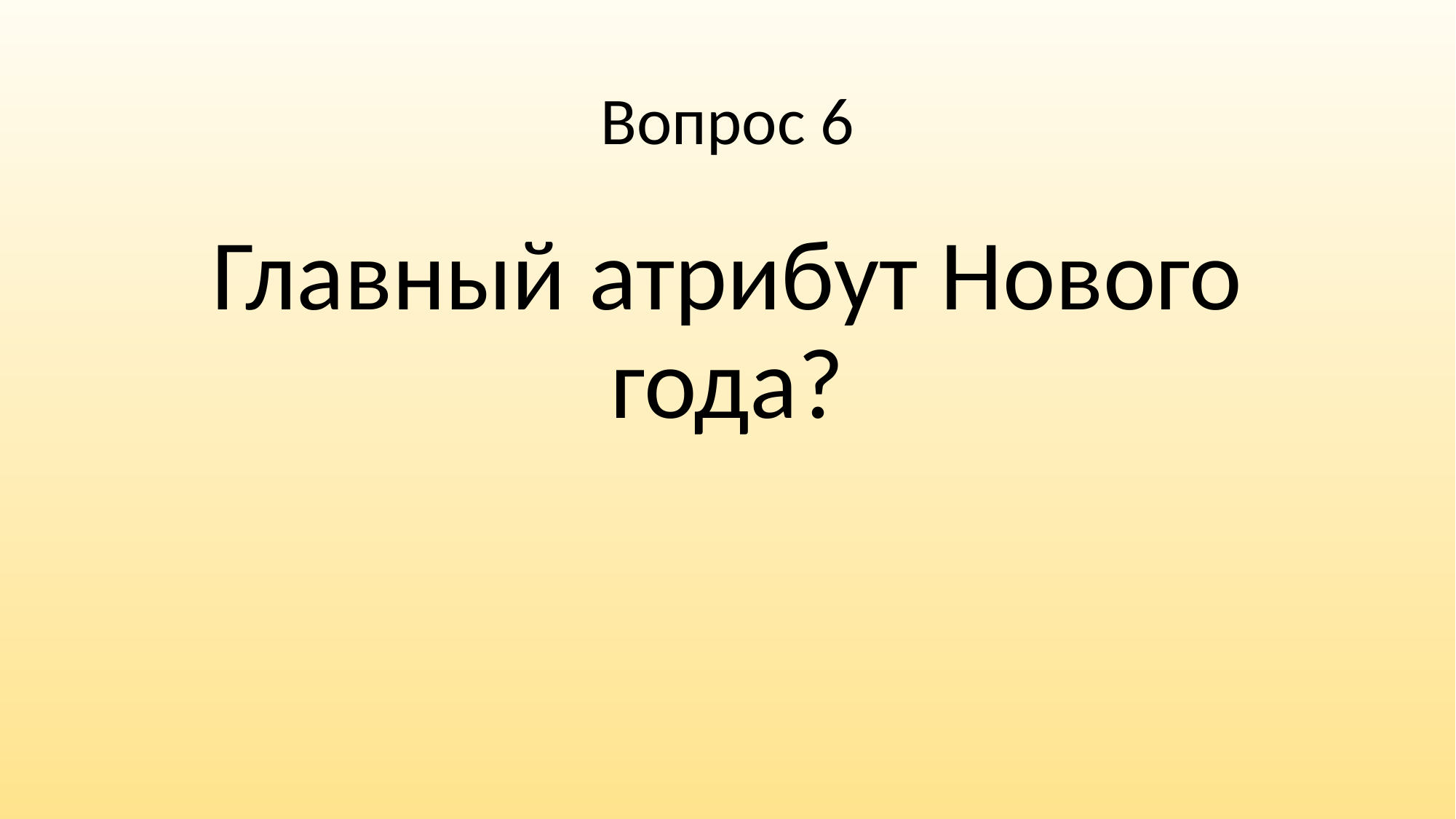

# Вопрос 6
Главный атрибут Нового года?